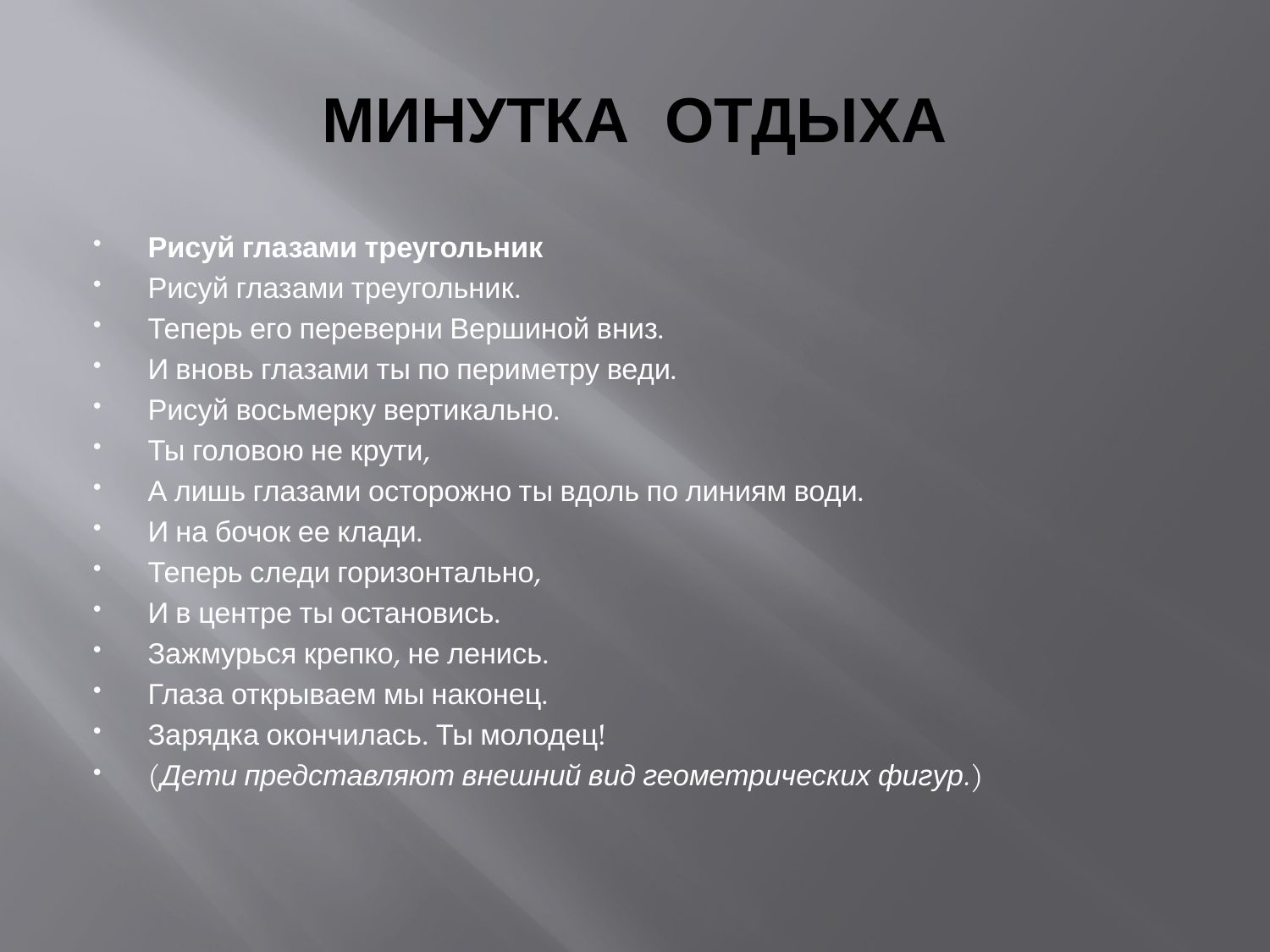

# МИНУТКА  ОТДЫХА
Рисуй глазами треугольник
Рисуй глазами треугольник.
Теперь его переверни Вершиной вниз.
И вновь глазами ты по периметру веди.
Рисуй восьмерку вертикально.
Ты головою не крути,
А лишь глазами осторожно ты вдоль по линиям води.
И на бочок ее клади.
Теперь следи горизонтально,
И в центре ты остановись.
Зажмурься крепко, не ленись.
Глаза открываем мы наконец.
Зарядка окончилась. Ты молодец!
(Дети представляют внешний вид геометрических фигур.)